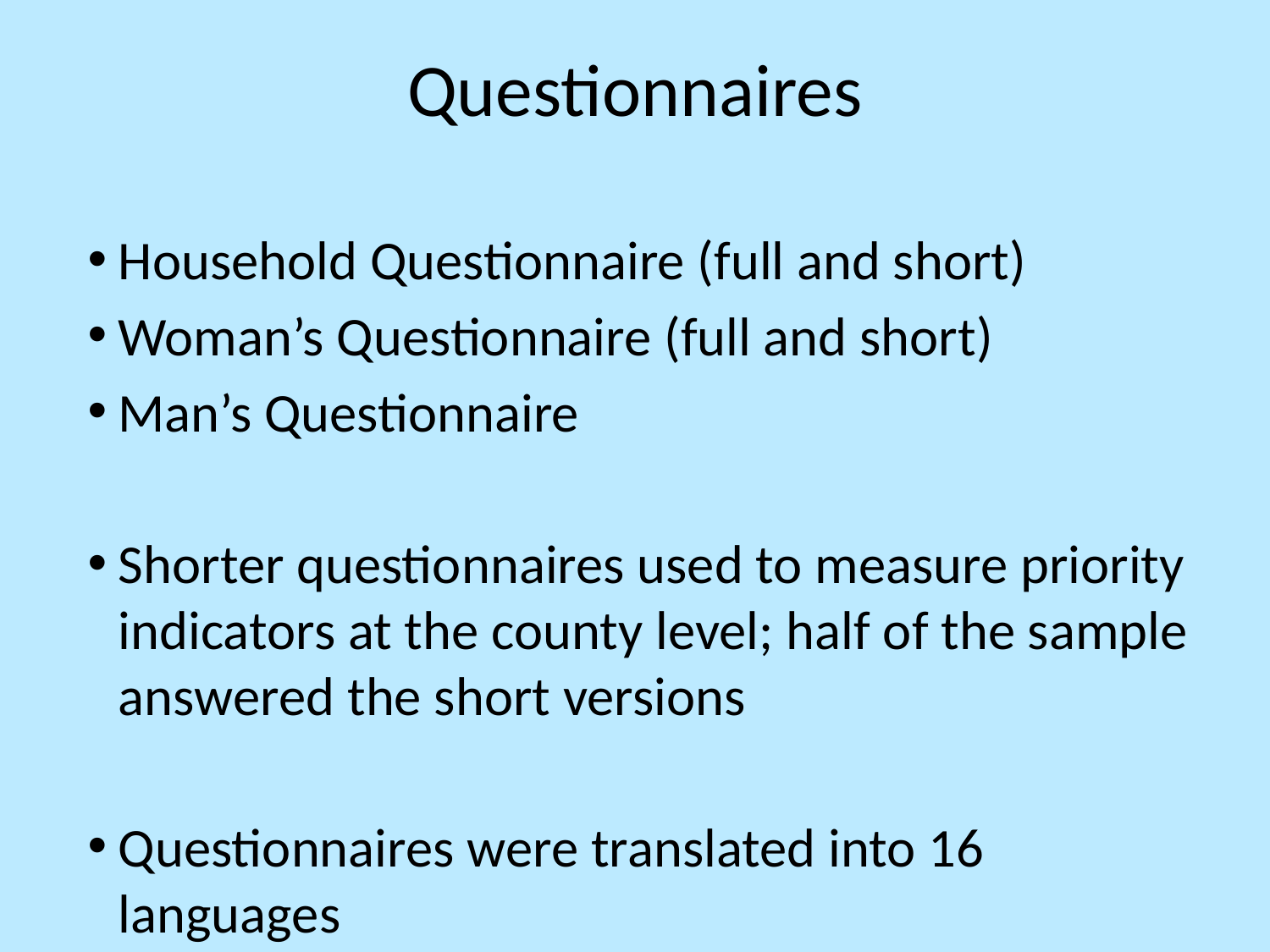

# Questionnaires
Household Questionnaire (full and short)
Woman’s Questionnaire (full and short)
Man’s Questionnaire

Shorter questionnaires used to measure priority indicators at the county level; half of the sample answered the short versions

Questionnaires were translated into 16 languages